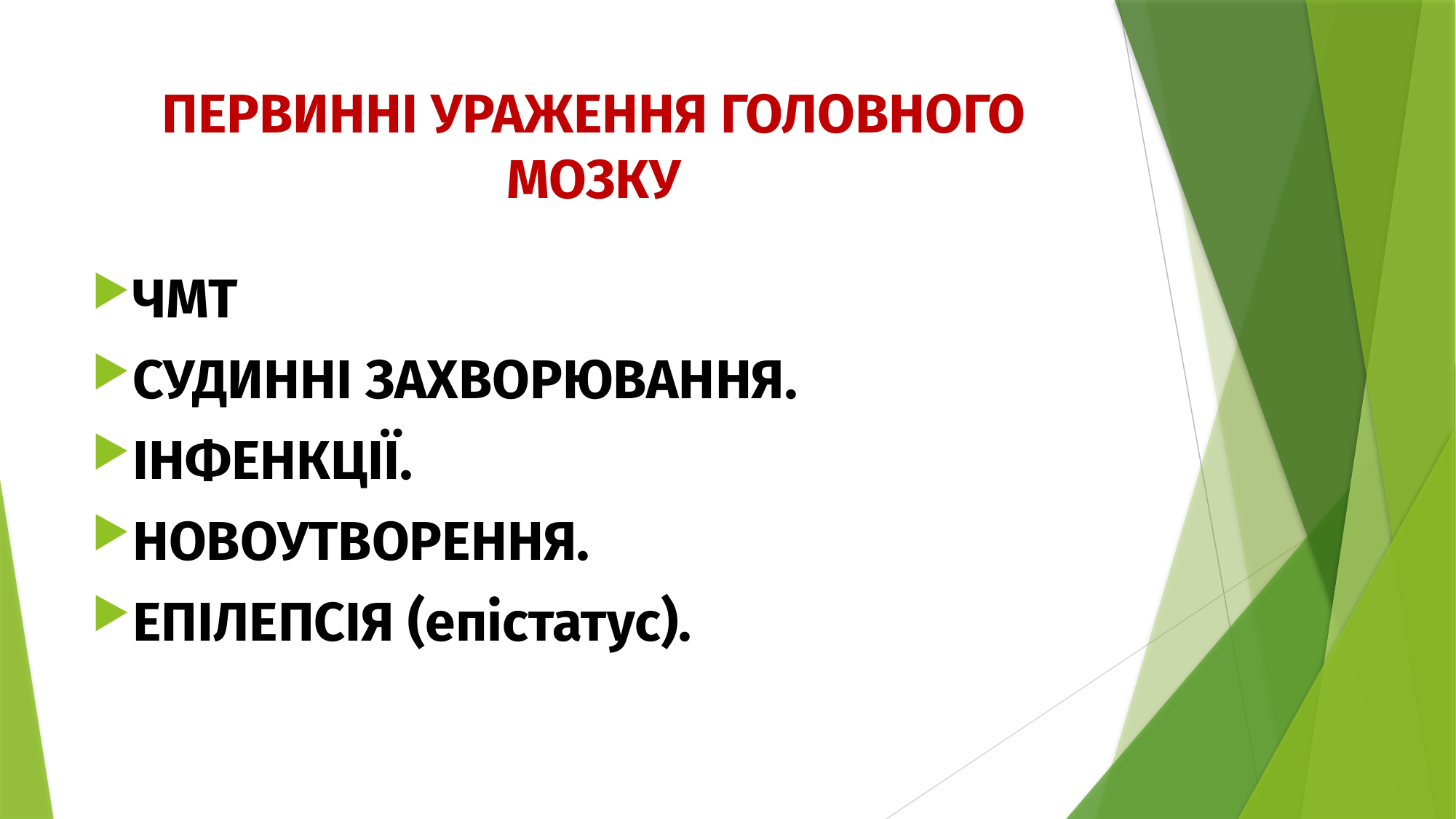

# ПЕРВИННІ УРАЖЕННЯ ГОЛОВНОГО МОЗКУ
ЧМТ
СУДИННІ ЗАХВОРЮВАННЯ.
ІНФЕНКЦІЇ.
НОВОУТВОРЕННЯ.
ЕПІЛЕПСІЯ (епістатус).